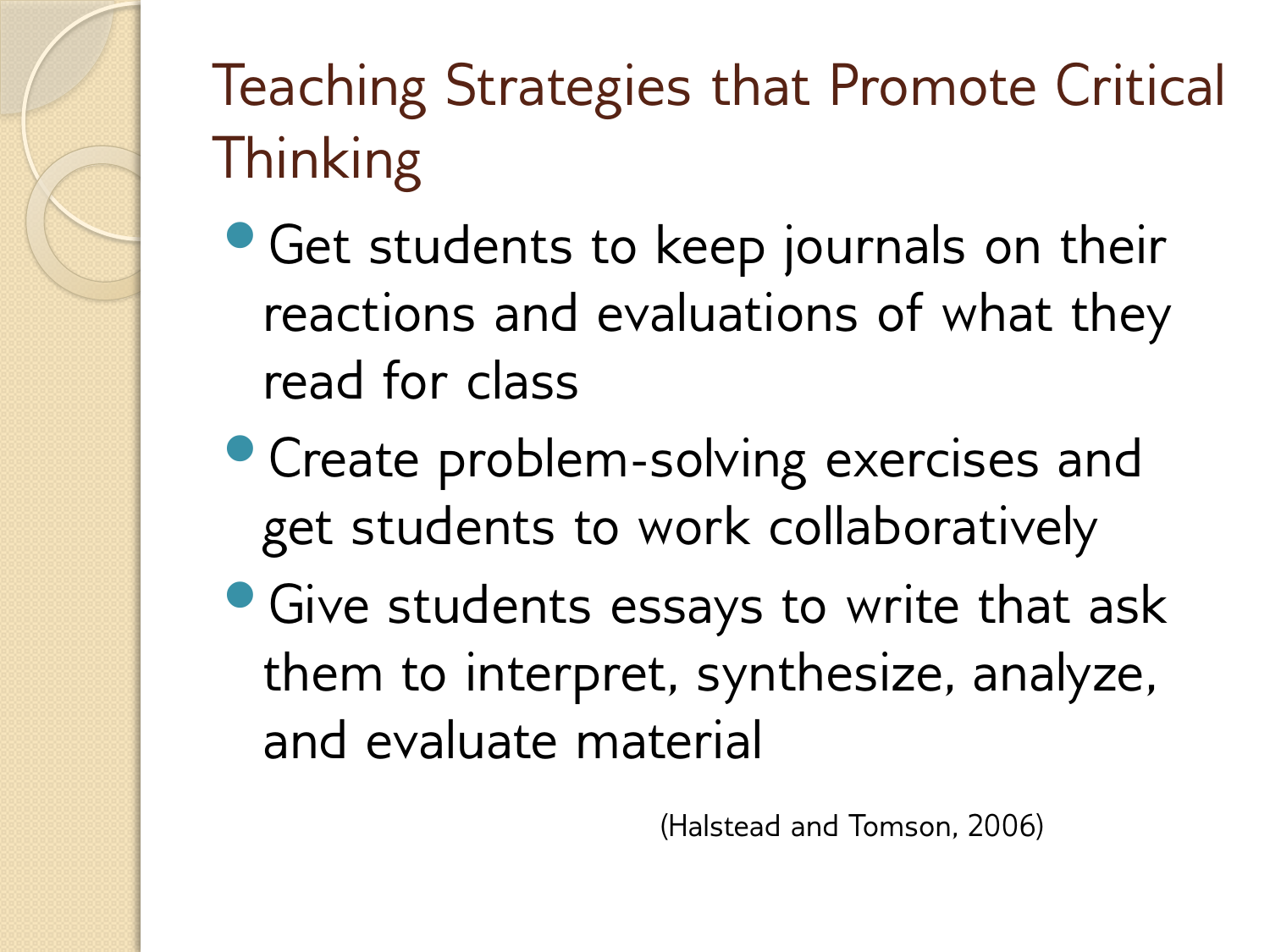

# Teaching Strategies that Promote Critical Thinking
Get students to keep journals on their reactions and evaluations of what they read for class
Create problem-solving exercises and get students to work collaboratively
Give students essays to write that ask them to interpret, synthesize, analyze, and evaluate material
				 (Halstead and Tomson, 2006)